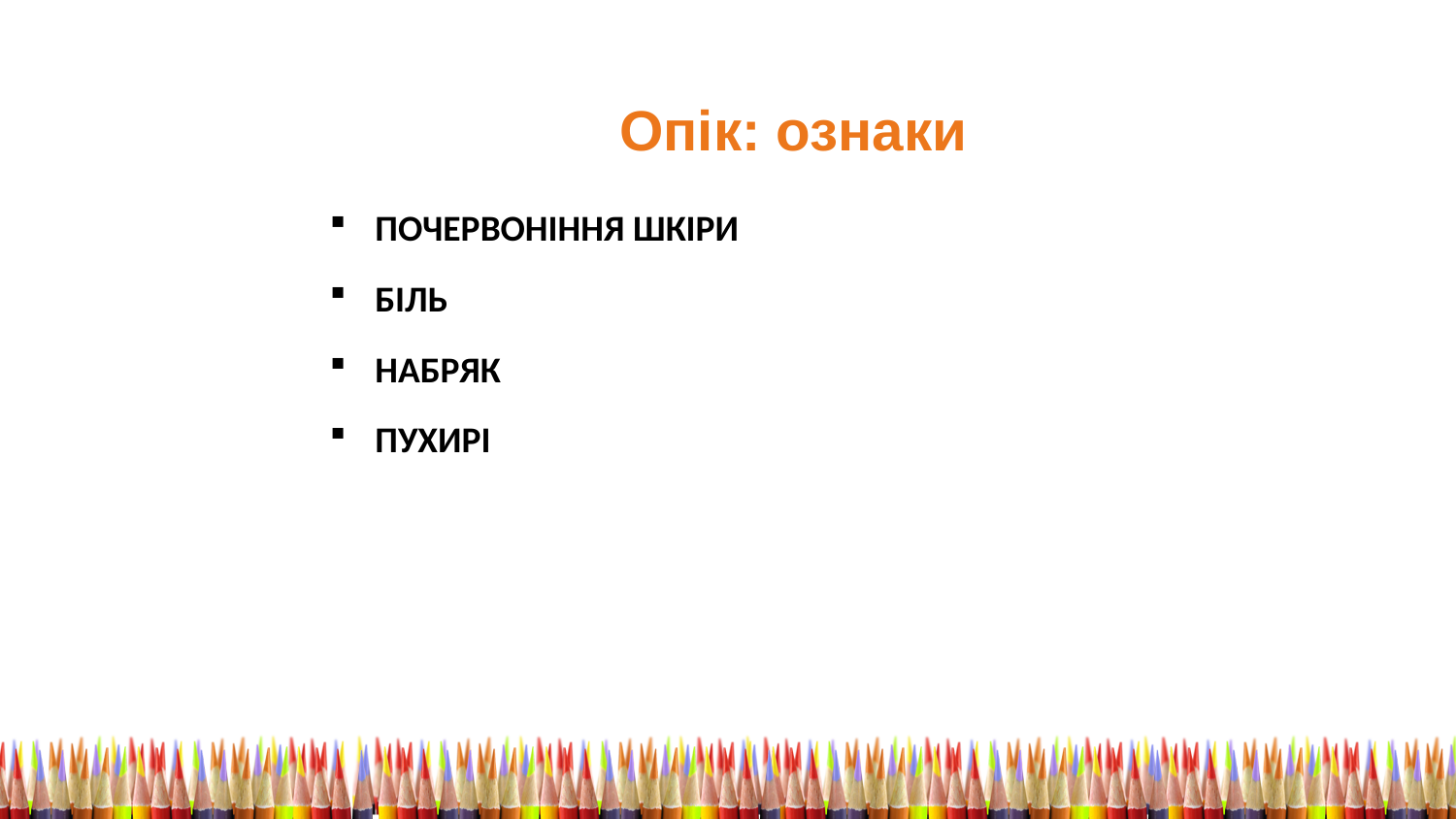

Опік: ознаки
ПОЧЕРВОНІННЯ ШКІРИ
БІЛЬ
НАБРЯК
ПУХИРІ